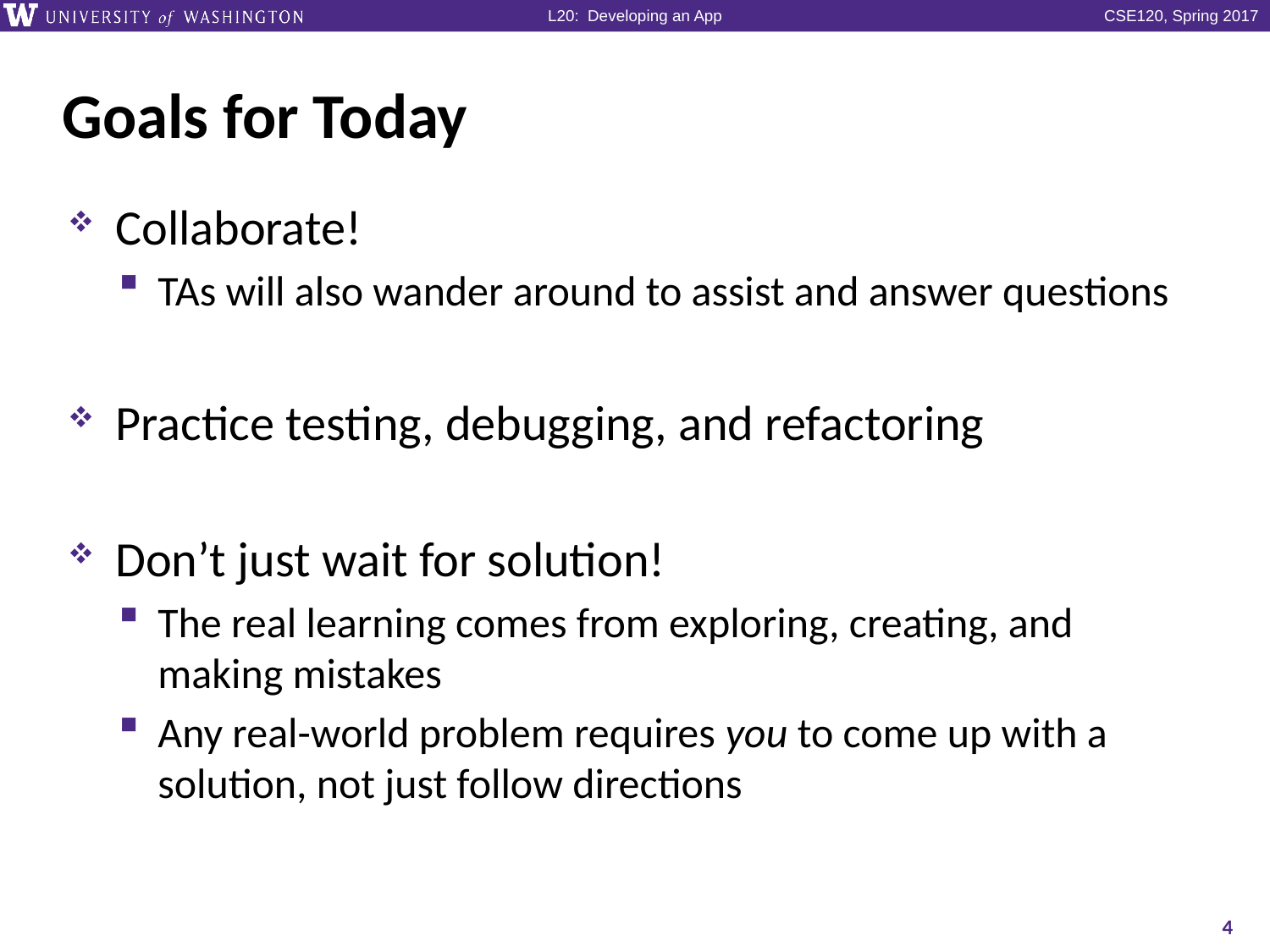

# Goals for Today
Collaborate!
TAs will also wander around to assist and answer questions

Practice testing, debugging, and refactoring

Don’t just wait for solution!
The real learning comes from exploring, creating, and making mistakes
Any real-world problem requires you to come up with a solution, not just follow directions
4